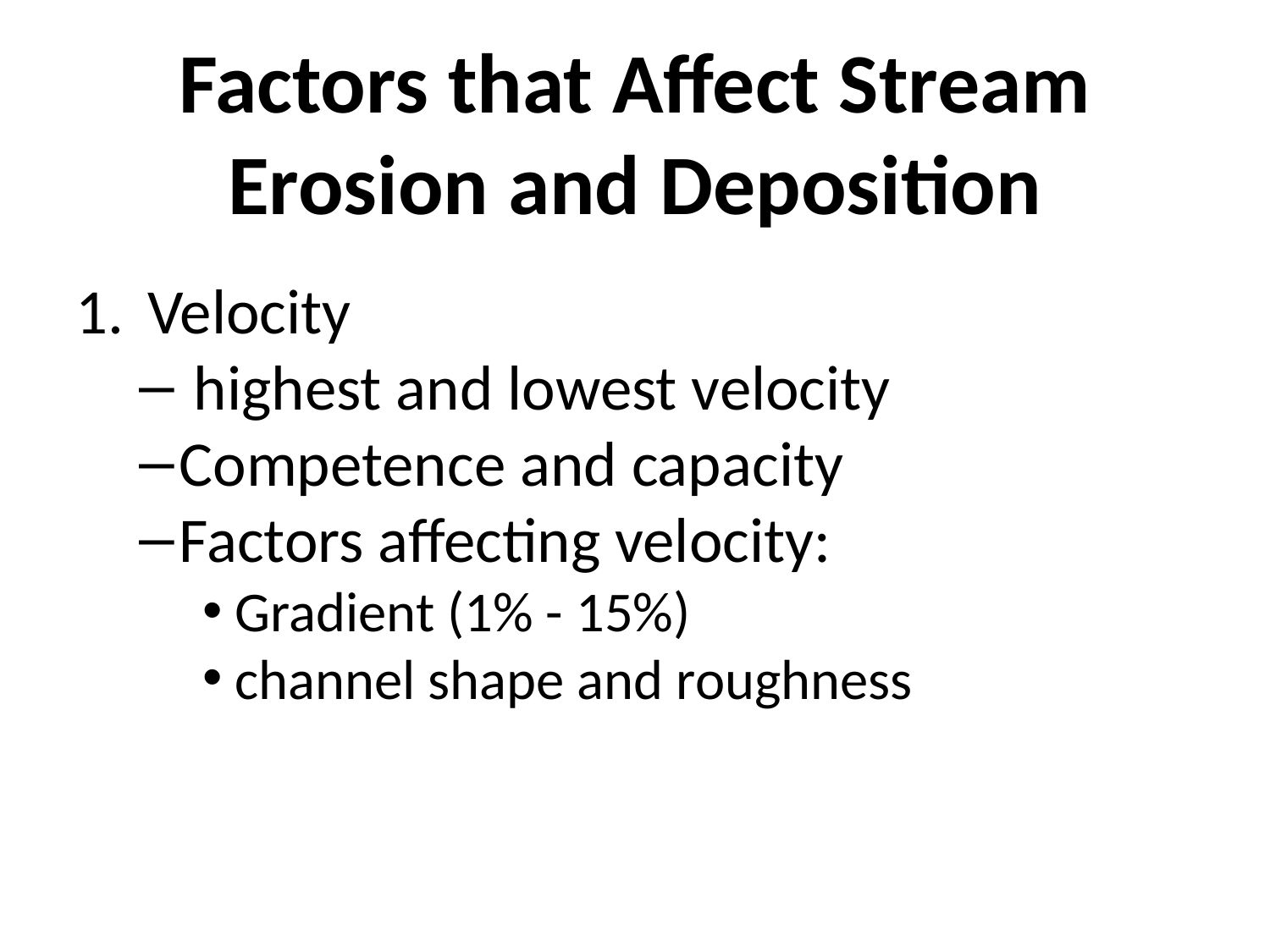

Factors that Affect Stream Erosion and Deposition
Velocity
 highest and lowest velocity
Competence and capacity
Factors affecting velocity:
Gradient (1% - 15%)
channel shape and roughness